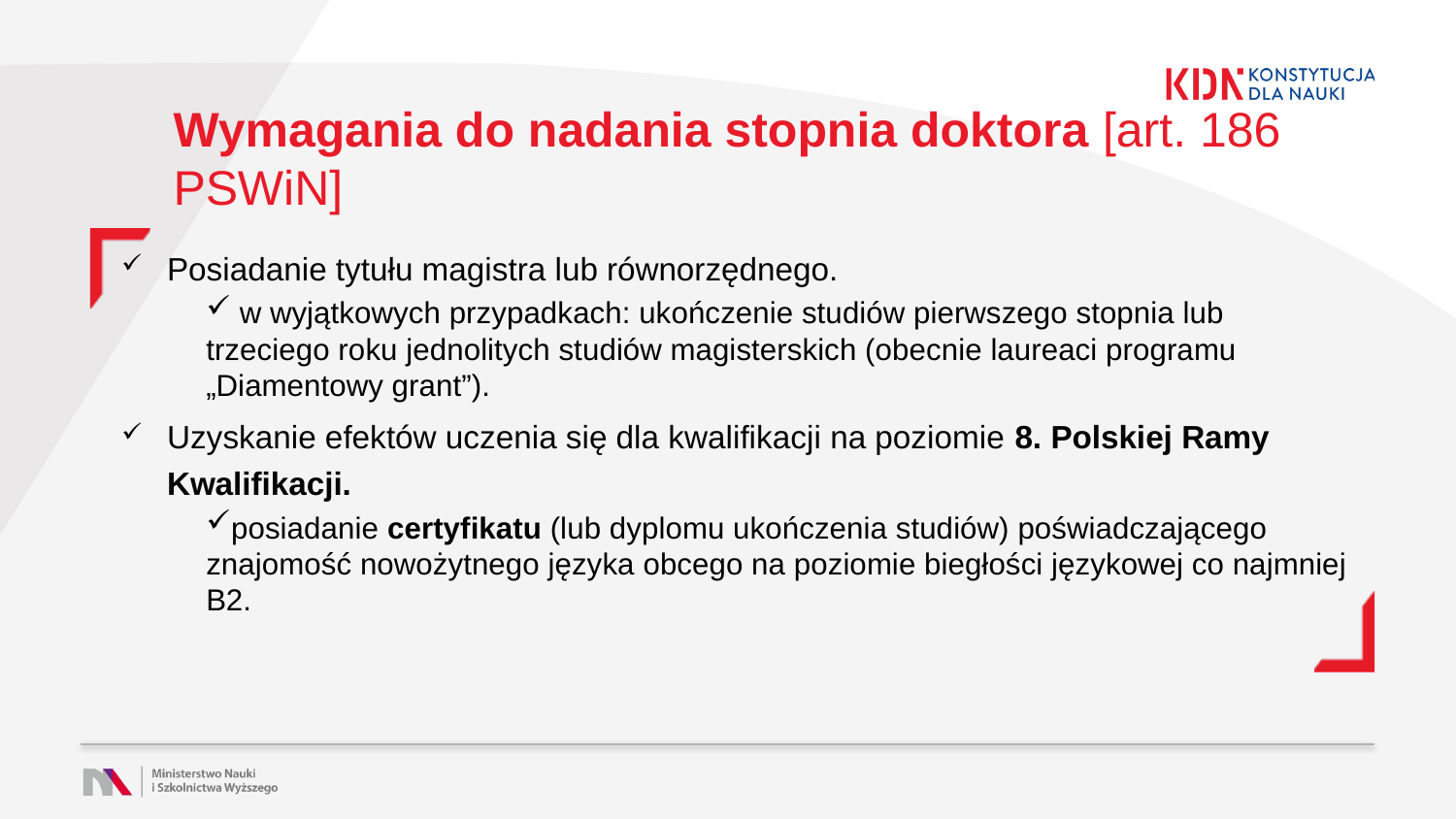

# Wymagania do nadania stopnia doktora [art. 186 PSWiN]
Posiadanie tytułu magistra lub równorzędnego.
 w wyjątkowych przypadkach: ukończenie studiów pierwszego stopnia lub trzeciego roku jednolitych studiów magisterskich (obecnie laureaci programu „Diamentowy grant”).
Uzyskanie efektów uczenia się dla kwalifikacji na poziomie 8. Polskiej Ramy Kwalifikacji.
posiadanie certyfikatu (lub dyplomu ukończenia studiów) poświadczającego znajomość nowożytnego języka obcego na poziomie biegłości językowej co najmniej B2.